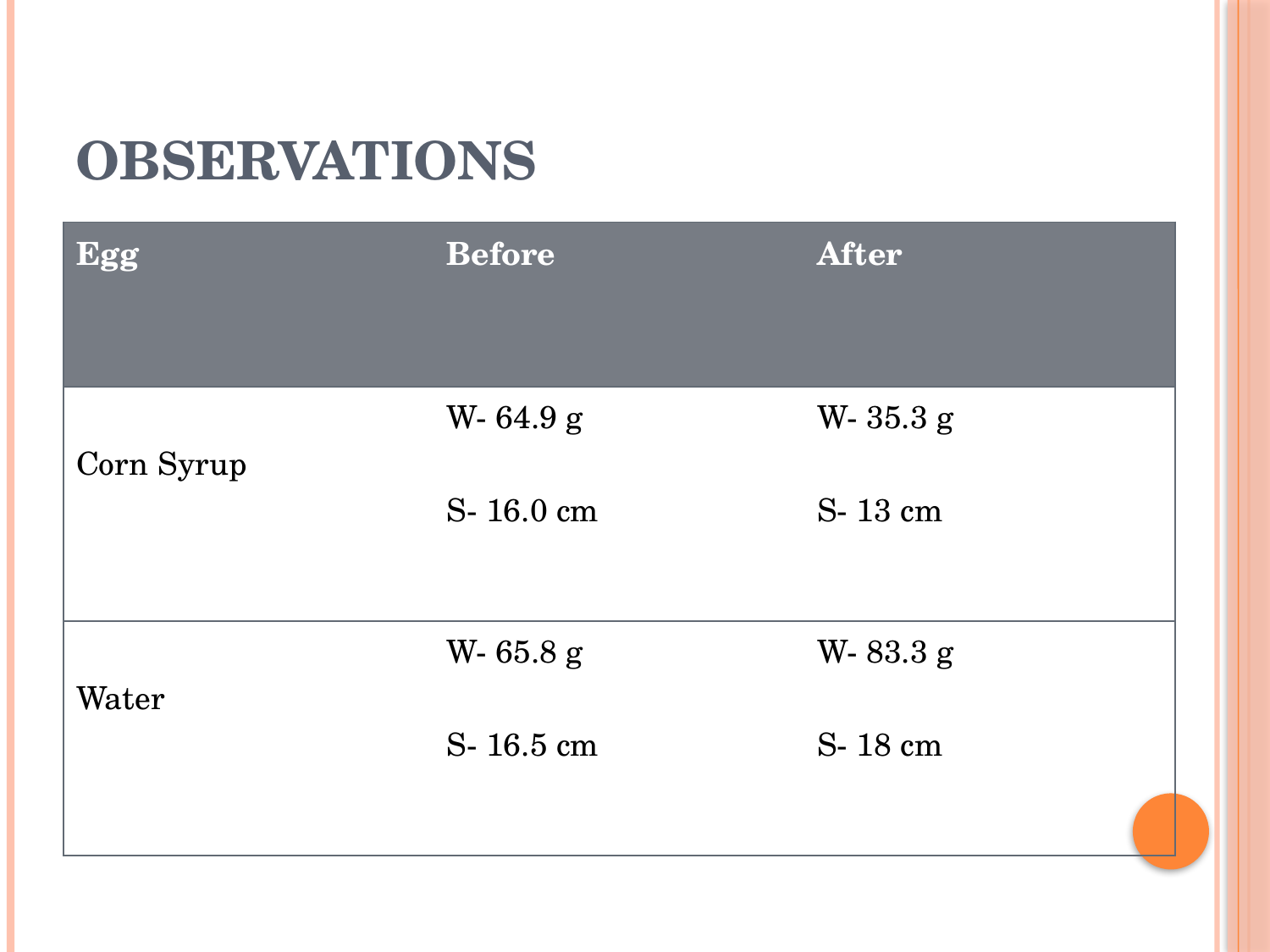

# Observations
| Egg | Before | After |
| --- | --- | --- |
| Corn Syrup | W- 64.9 g S- 16.0 cm | W- 35.3 g S- 13 cm |
| Water | W- 65.8 g S- 16.5 cm | W- 83.3 g S- 18 cm |